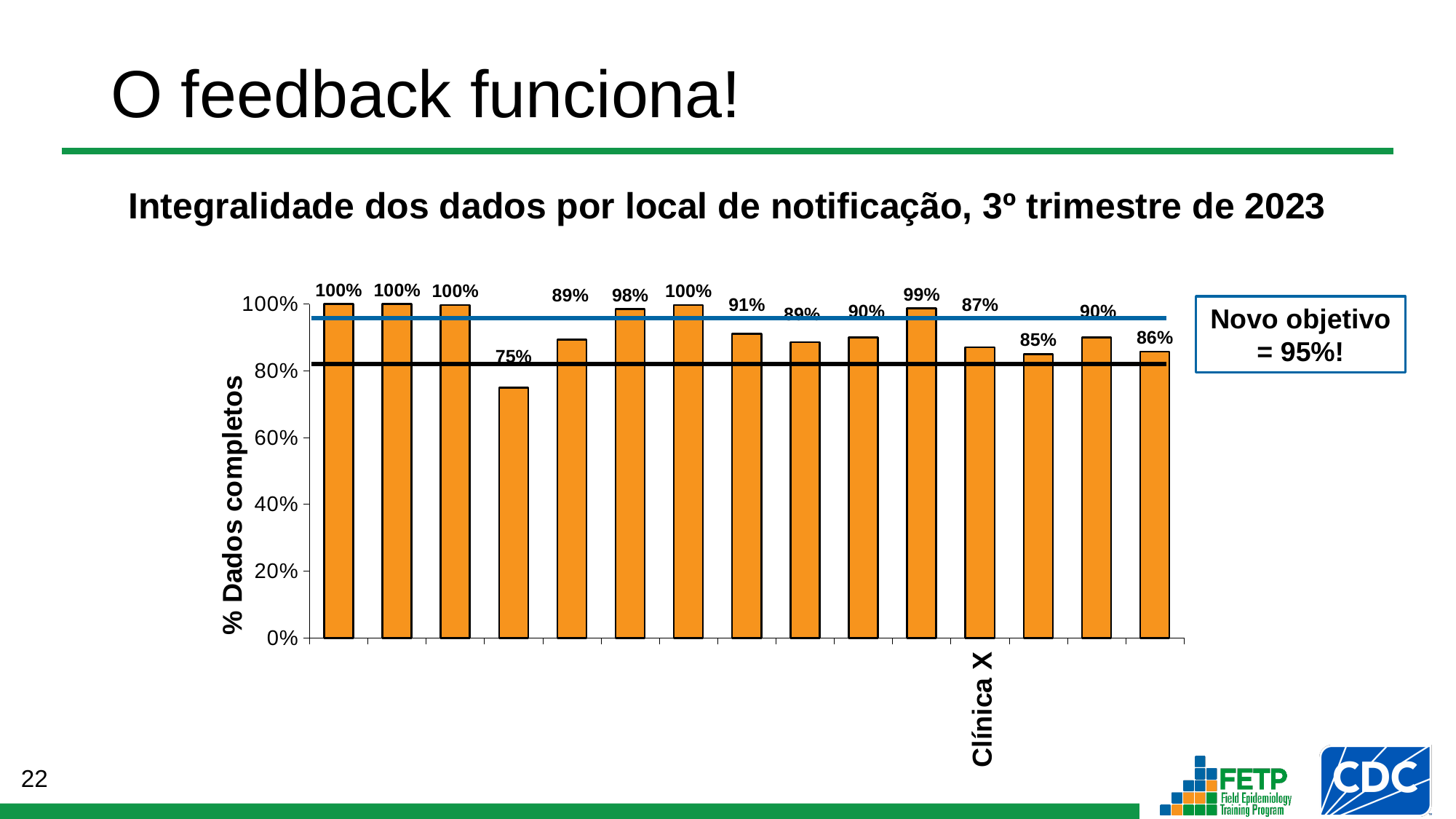

# O feedback funciona!
Integralidade dos dados por local de notificação, 3º trimestre de 2023

### Chart

| Category |  |
|---|---|
| Agência A | 1.0 |
| Agência B | 1.0 |
| Agência C | 0.9963414634146341 |
| Agência D | 0.7500000000000031 |
| Agência E | 0.8936170212765957 |
| Agência F | 0.9843462246777164 |
| Agência G | 0.9974059662775615 |
| Agência H | 0.910961466517022 |
| Agência I | 0.8859374999999995 |
| Agência J | 0.9 |
| Agência K | 0.9864864864864865 |
| Agência X | 0.870000000000003 |
| Agência M | 0.8500000000000006 |
| Agência N | 0.9 |
| Agência O | 0.8571428571428577 |
Novo objetivo = 95%!
Clínica X